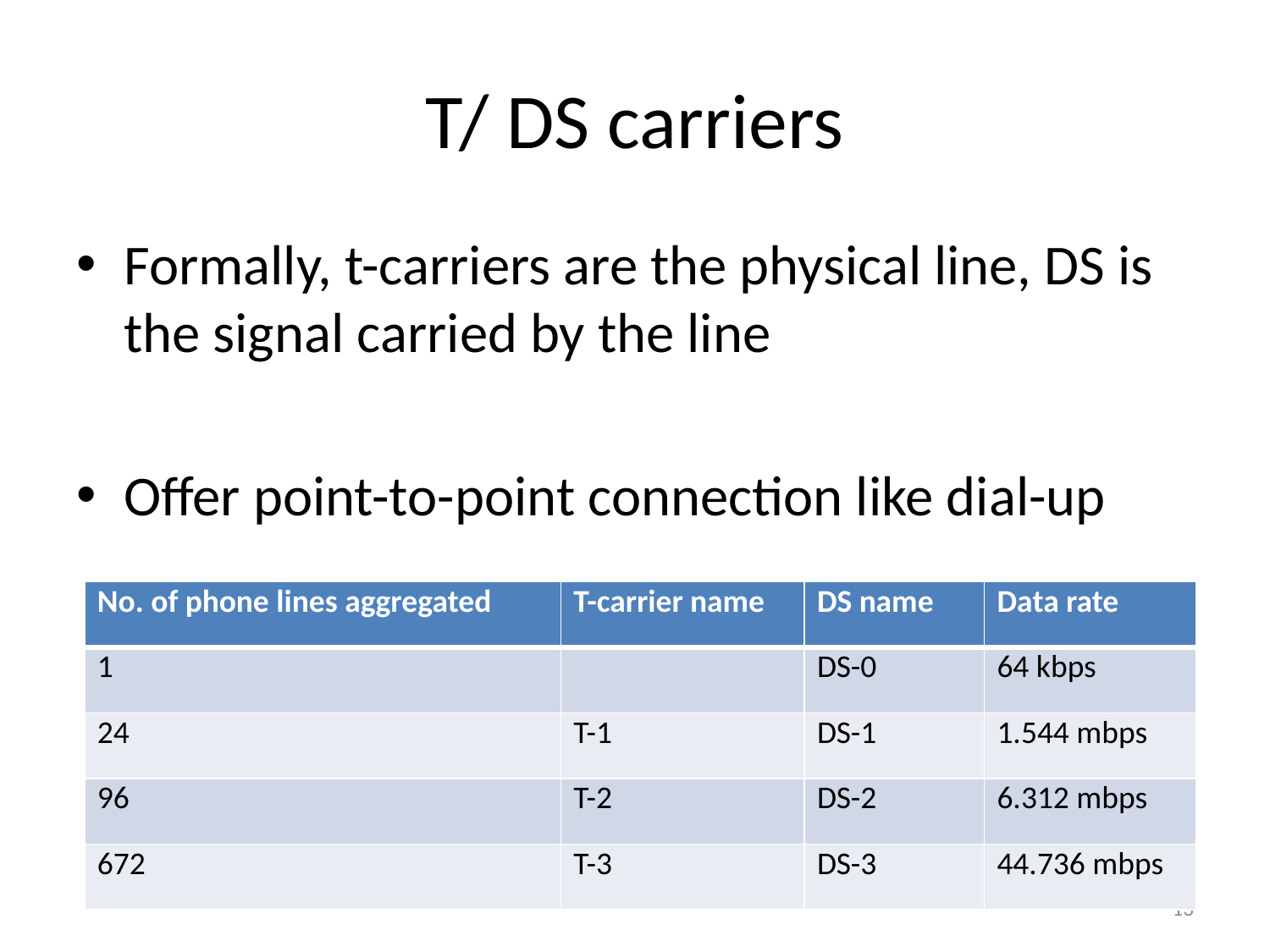

# T/ DS carriers
Formally, t-carriers are the physical line, DS is the signal carried by the line

Offer point-to-point connection like dial-up

| No. of phone lines aggregated | T-carrier name | DS name | Data rate |
| --- | --- | --- | --- |
| 1 |  | DS-0 | 64 kbps |
| 24 | T-1 | DS-1 | 1.544 mbps |
| 96 | T-2 | DS-2 | 6.312 mbps |
| 672 | T-3 | DS-3 | 44.736 mbps |
13